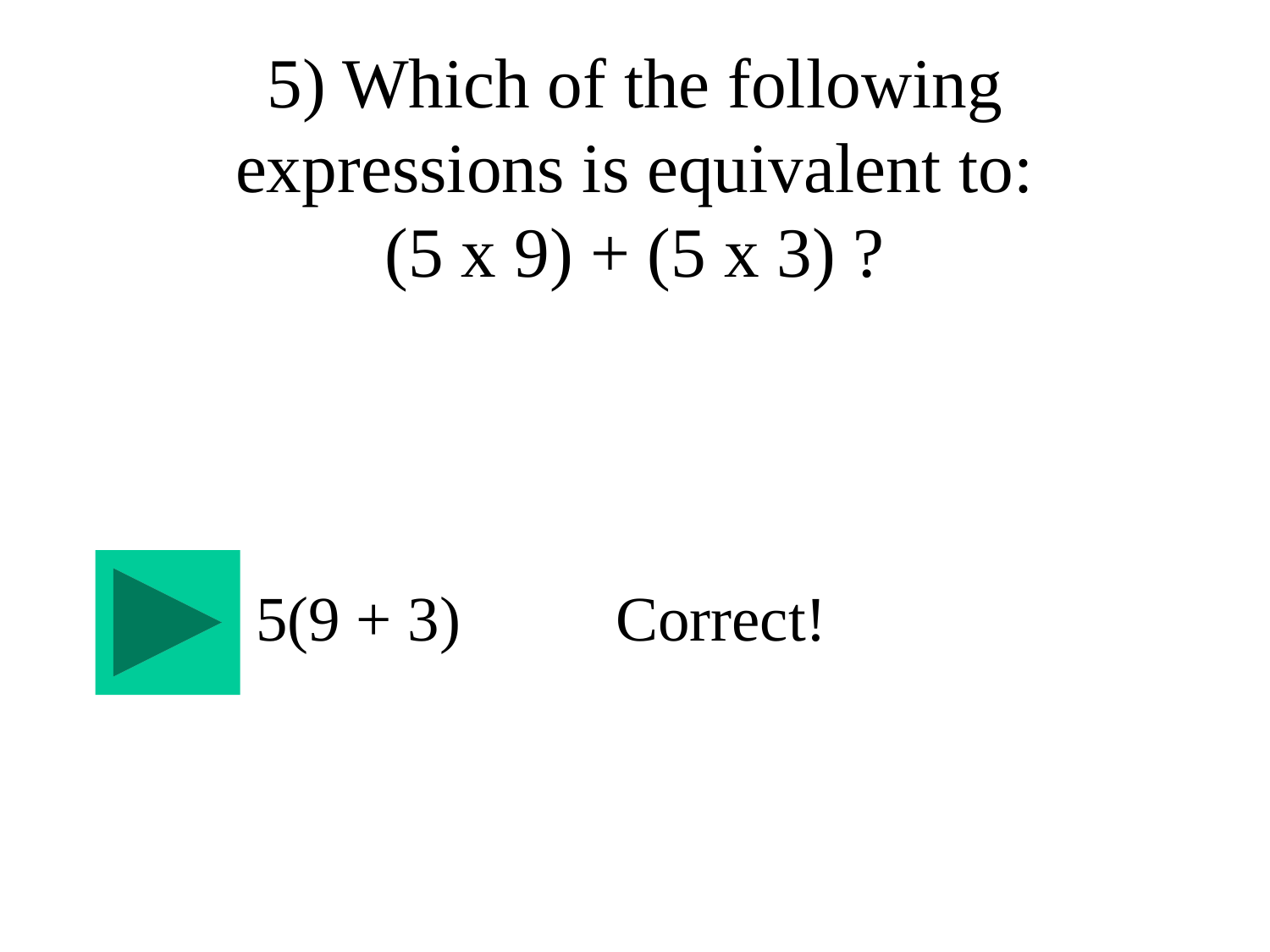

5) Which of the following expressions is equivalent to:
(5 x 9) + (5 x 3) ?

5(9 + 3)
Correct!